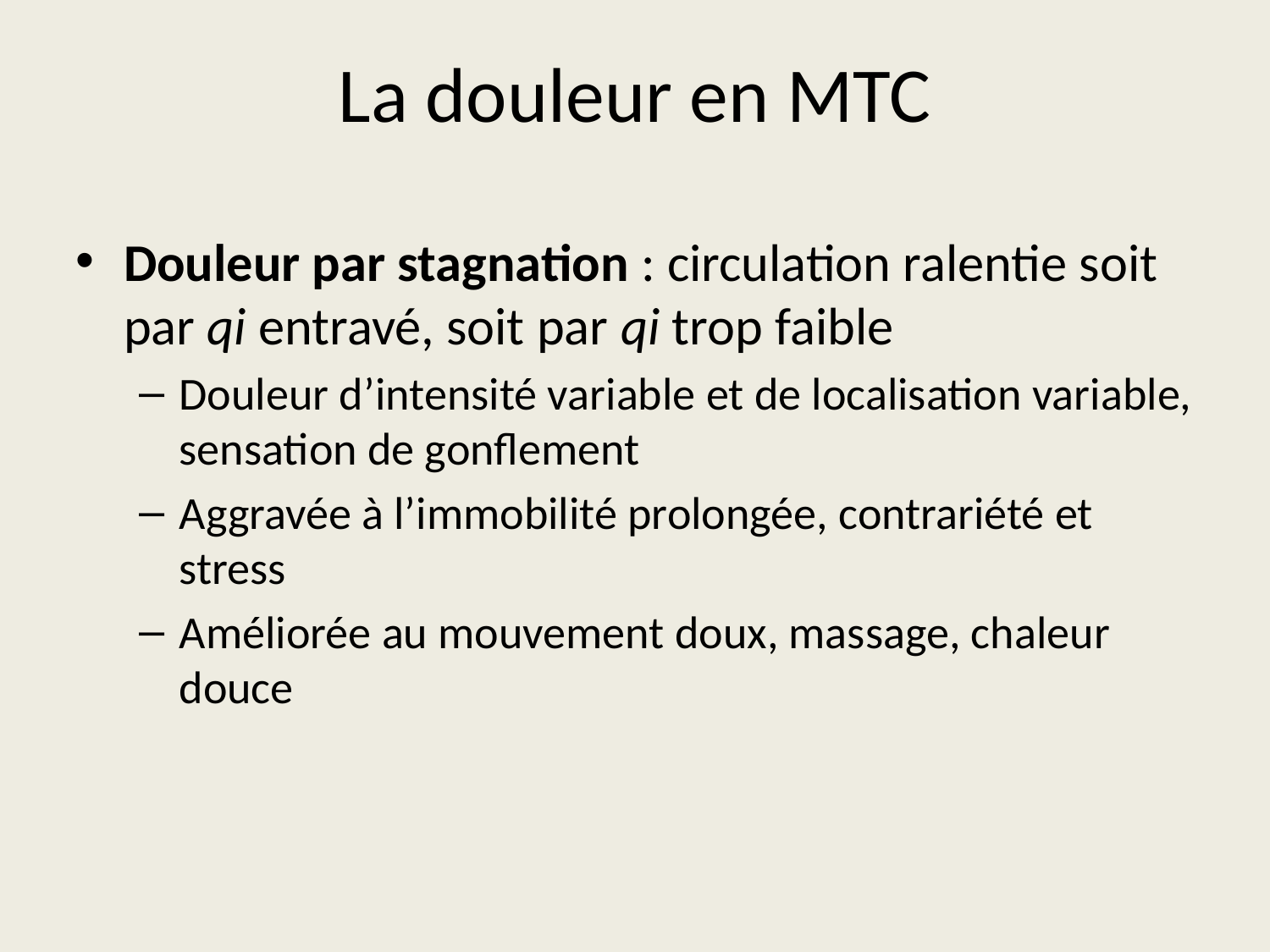

# La douleur en MTC
Douleur par stagnation : circulation ralentie soit par qi entravé, soit par qi trop faible
Douleur d’intensité variable et de localisation variable, sensation de gonflement
Aggravée à l’immobilité prolongée, contrariété et stress
Améliorée au mouvement doux, massage, chaleur douce